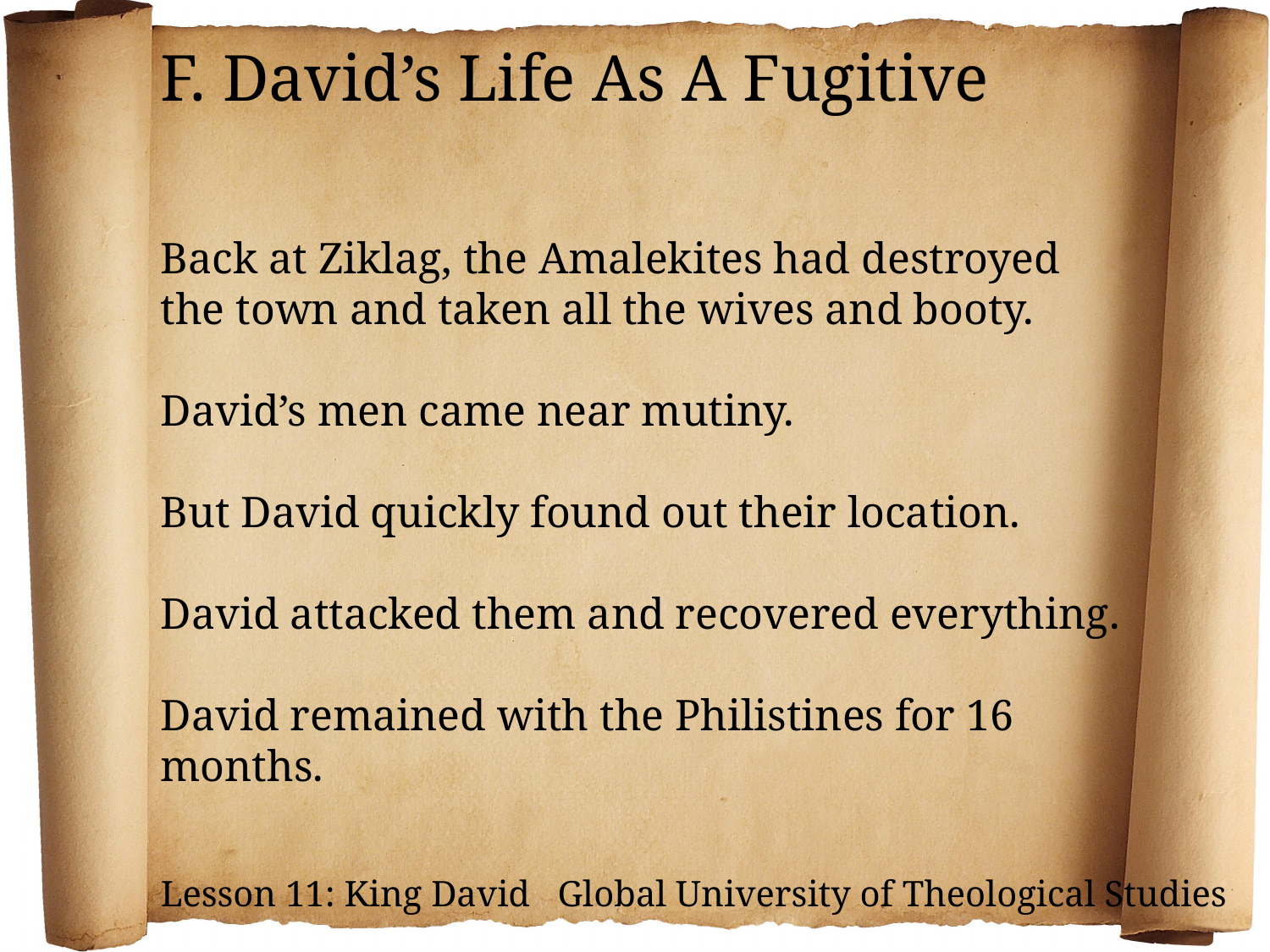

F. David’s Life As A Fugitive
Back at Ziklag, the Amalekites had destroyed the town and taken all the wives and booty.

David’s men came near mutiny.

But David quickly found out their location.

David attacked them and recovered everything.

David remained with the Philistines for 16 months.
Lesson 11: King David   Global University of Theological Studies